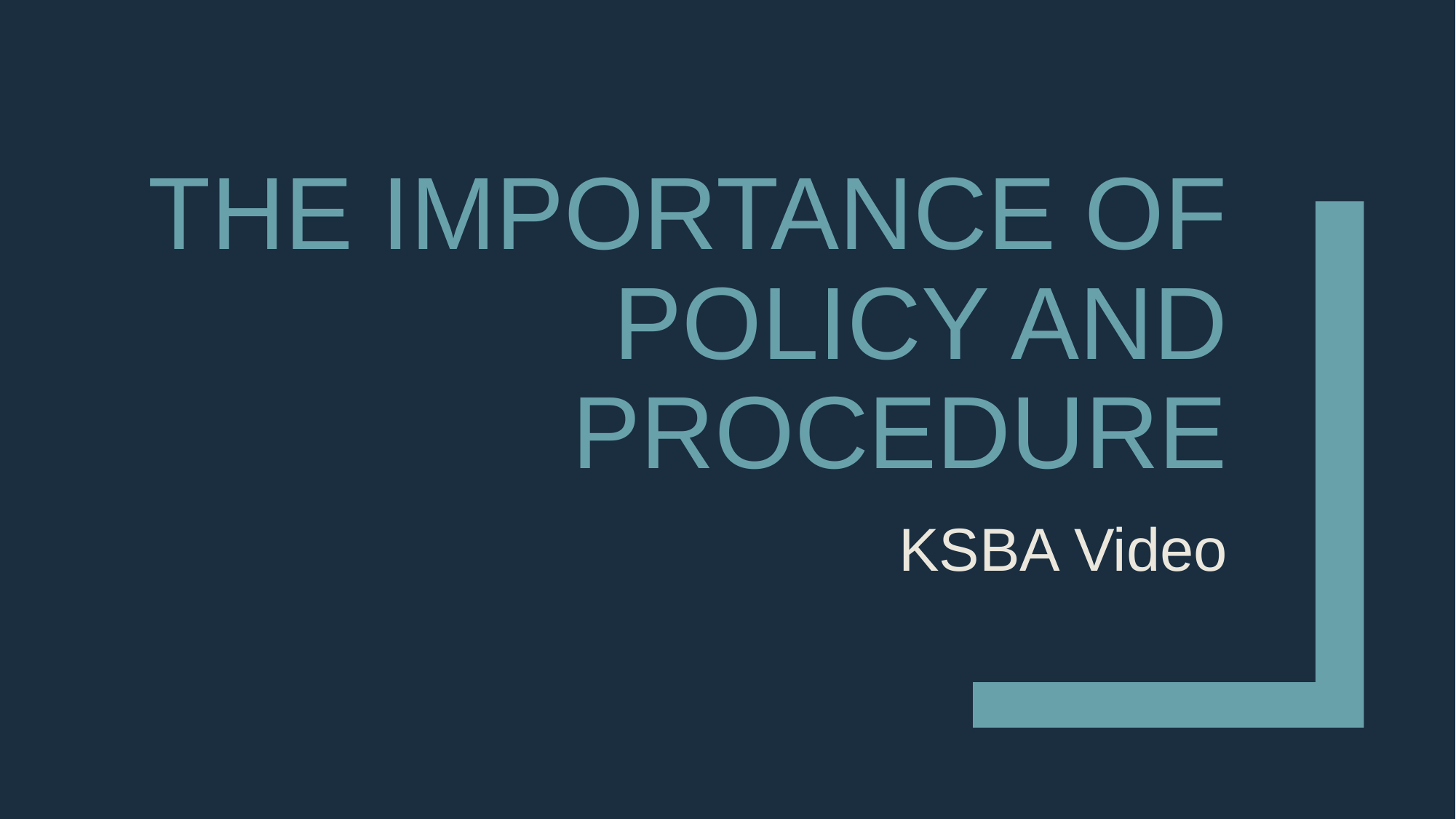

# The importance of policy and procedure
KSBA Video